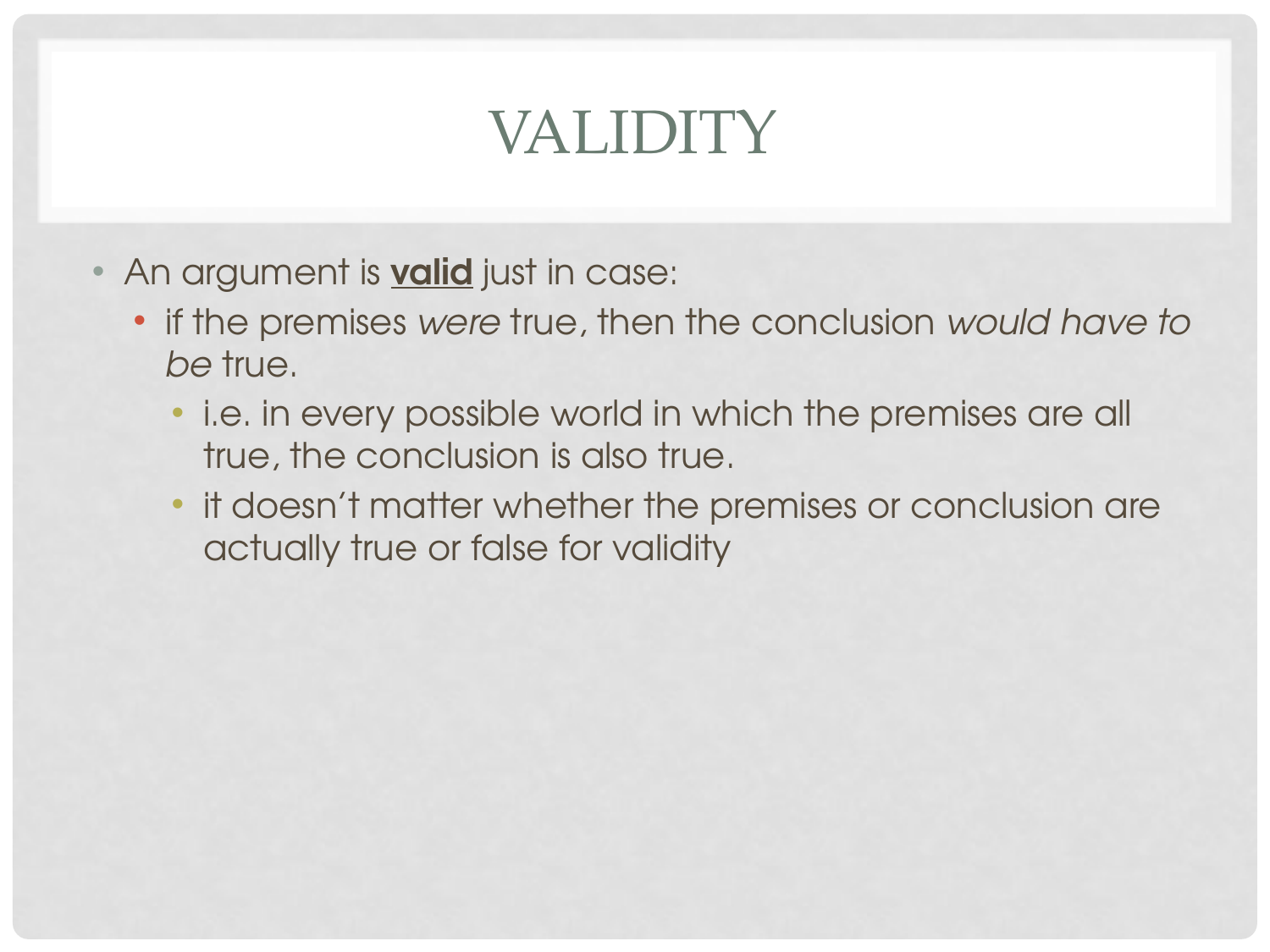

# Validity
An argument is valid just in case:
if the premises were true, then the conclusion would have to be true.
i.e. in every possible world in which the premises are all true, the conclusion is also true.
it doesn’t matter whether the premises or conclusion are actually true or false for validity